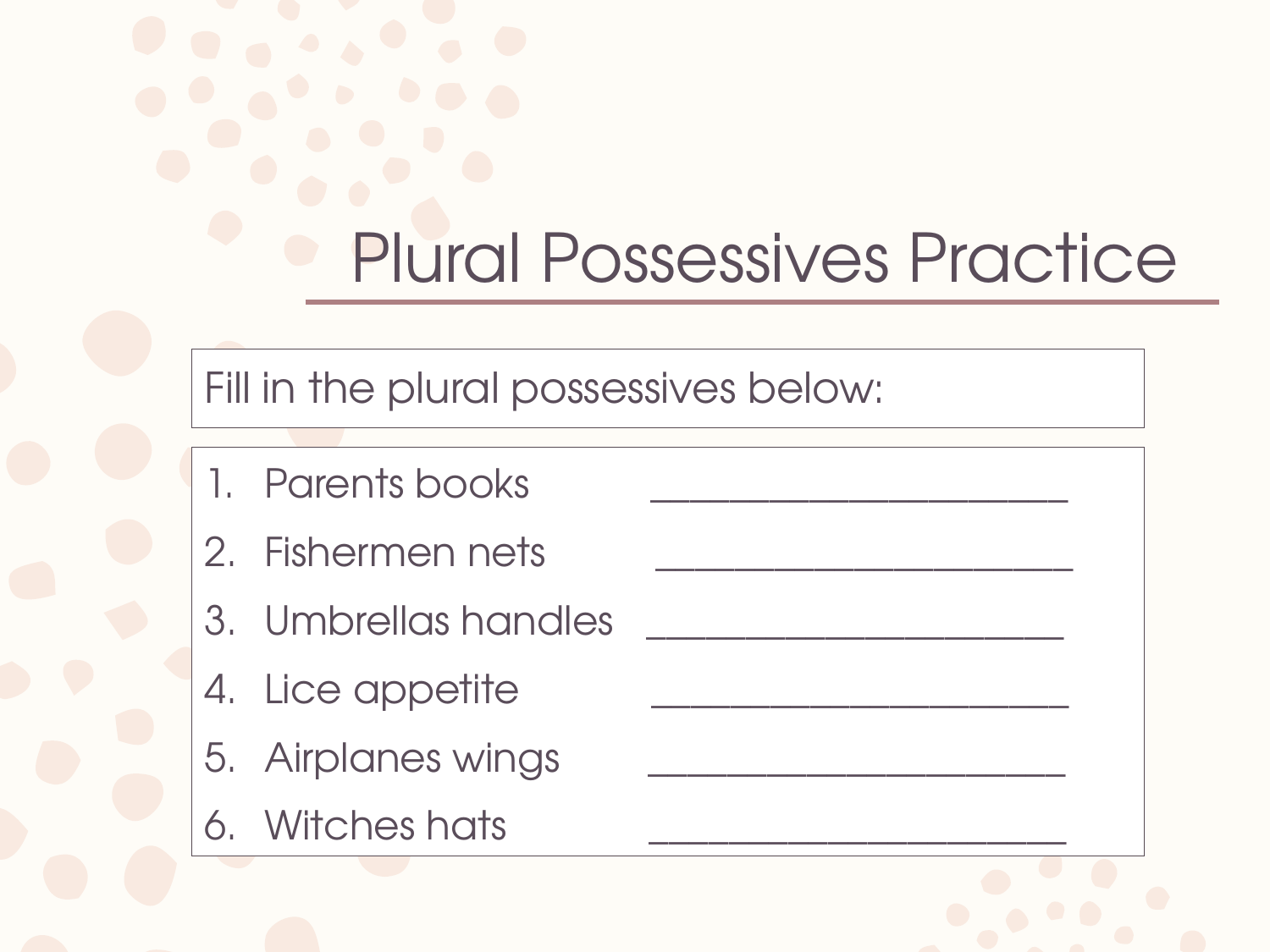

Plural Possessives Practice

Fill in the plural possessives below:
Parents books           _____________________
Fishermen nets          _____________________
Umbrellas handles   _____________________
Lice appetite            _____________________
Airplanes wings        _____________________
Witches hats             _____________________